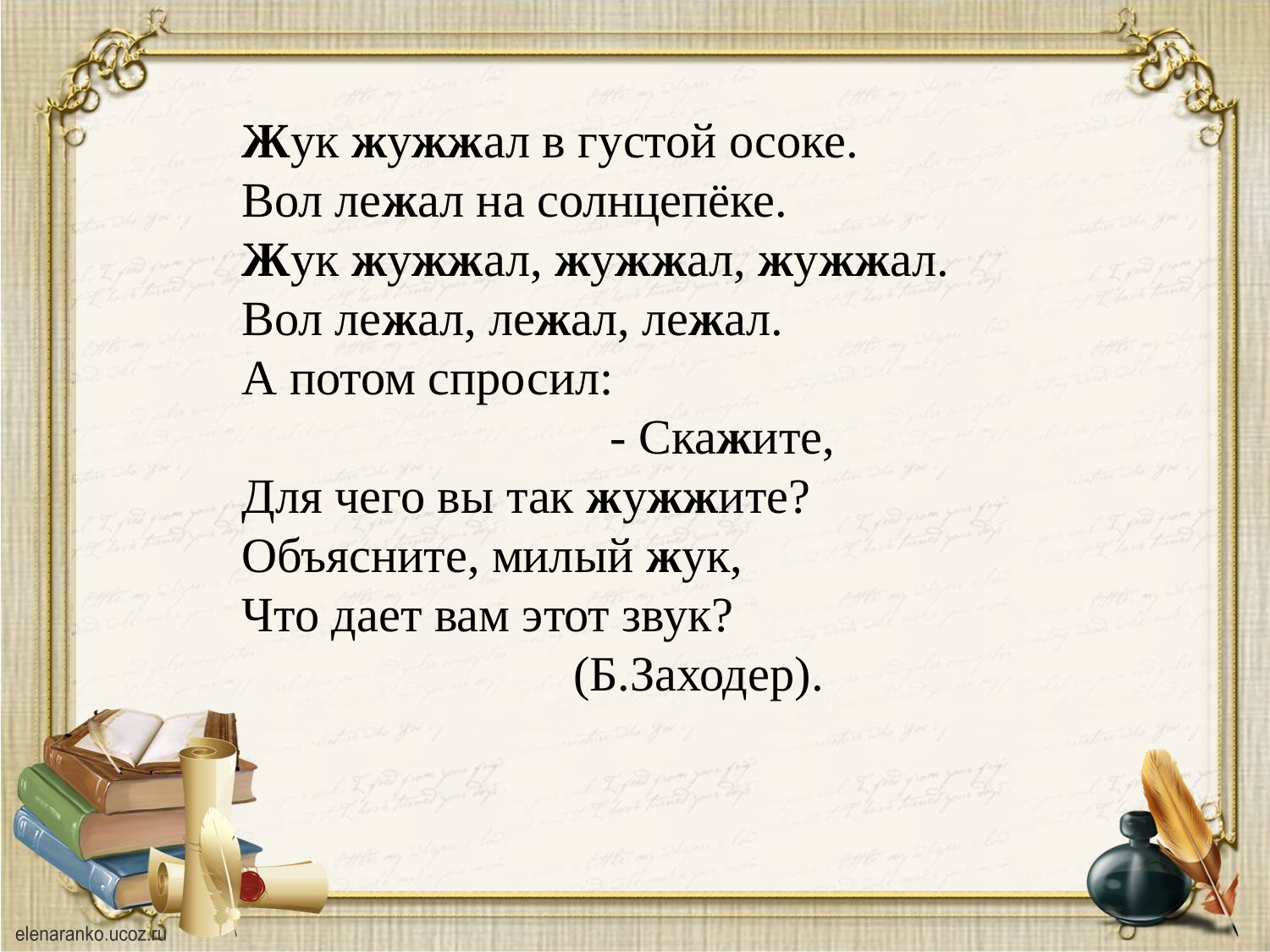

Жук жужжал в густой осоке.
Вол лежал на солнцепёке.
Жук жужжал, жужжал, жужжал.
Вол лежал, лежал, лежал.
А потом спросил:
                              - Скажите,
Для чего вы так жужжите?
Объясните, милый жук,
Что дает вам этот звук?
                           (Б.Заходер).